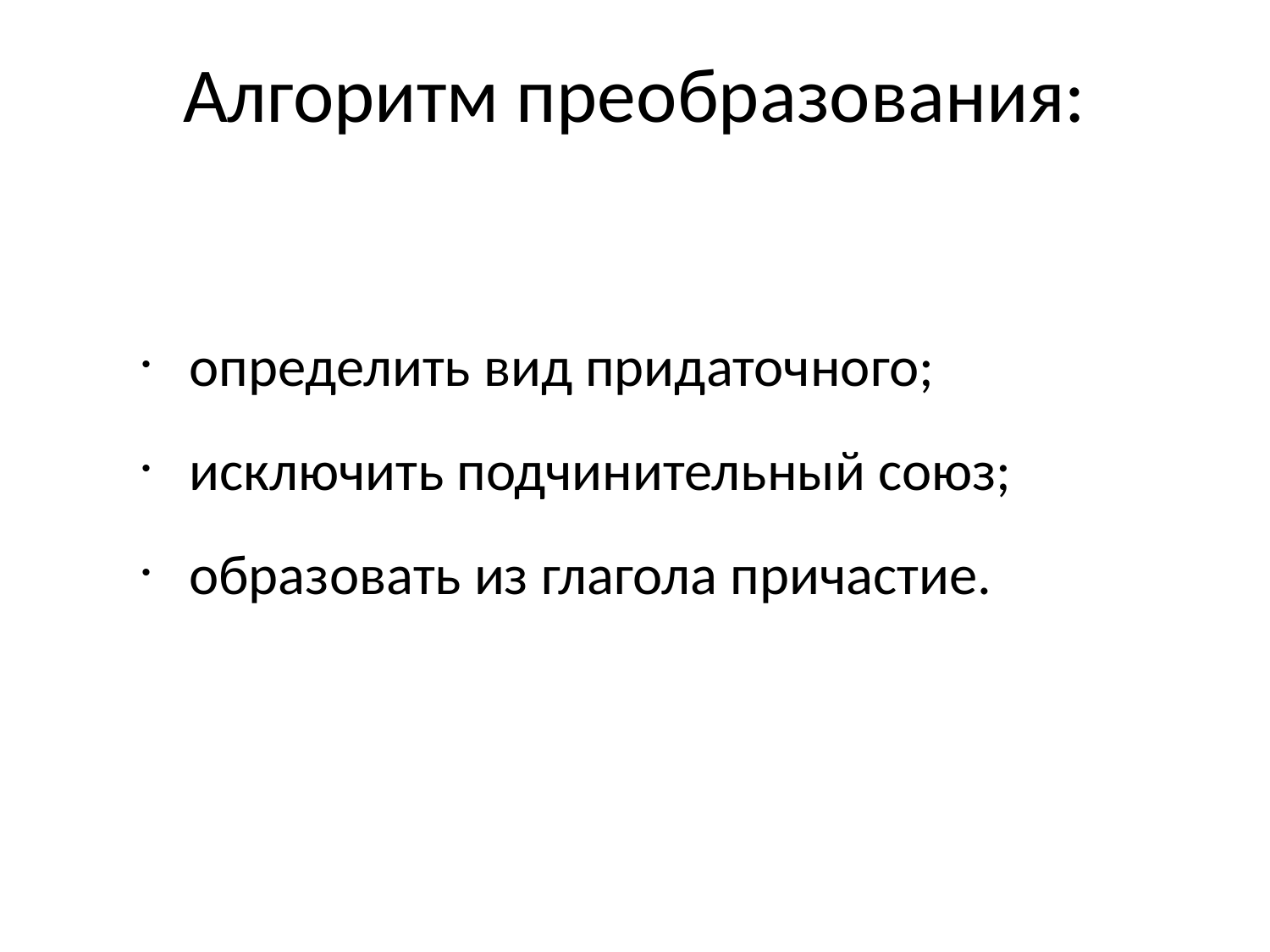

# Алгоритм преобразования:
определить вид придаточного;
исключить подчинительный союз;
образовать из глагола причастие.